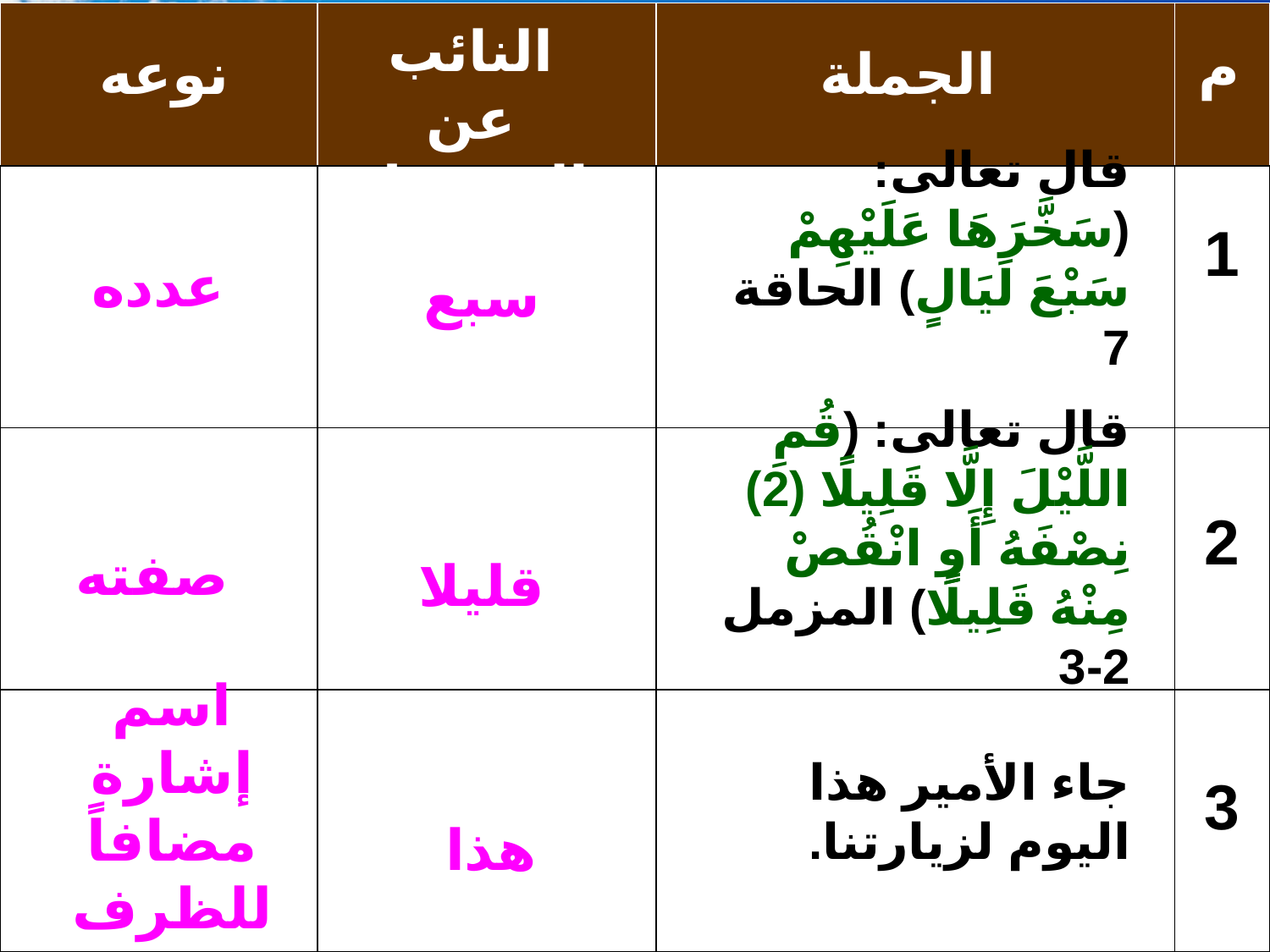

|  |  |  |  |
| --- | --- | --- | --- |
|  |  |  |  |
|  |  |  |  |
|  |  |  |  |
النائب عن المفعول فيه
م
نوعه
 الجملة
قال تعالى: (سَخَّرَهَا عَلَيْهِمْ سَبْعَ لَيَالٍ) الحاقة 7
1
عدده
سبع
قال تعالى: (قُمِ اللَّيْلَ إِلَّا قَلِيلًا (2) نِصْفَهُ أَوِ انْقُصْ مِنْهُ قَلِيلًا) المزمل 2-3
2
صفته
قليلا
اسم إشارة مضافاً للظرف
جاء الأمير هذا اليوم لزيارتنا.
3
هذا